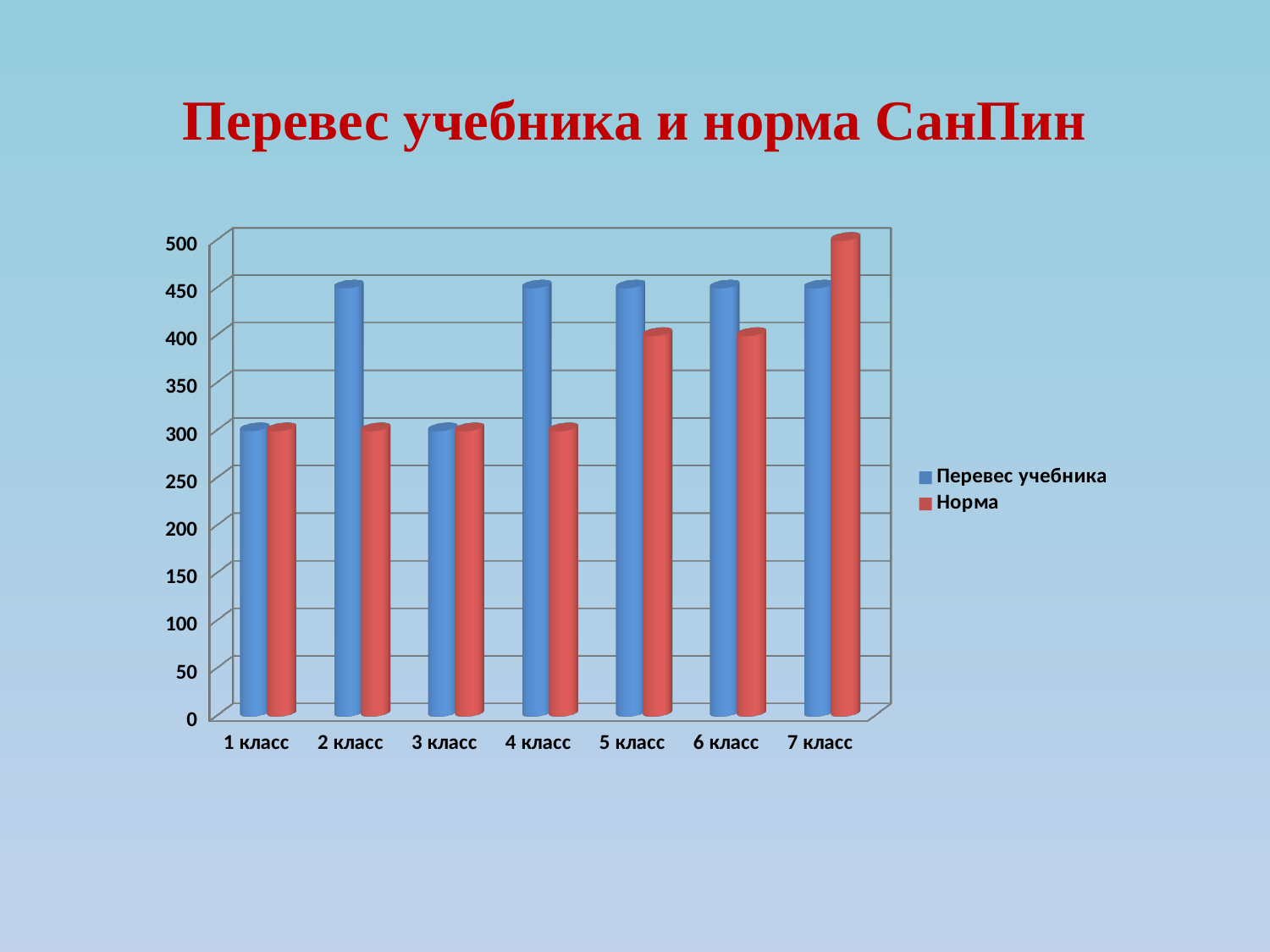

# Перевес учебника и норма СанПин

[unsupported chart]